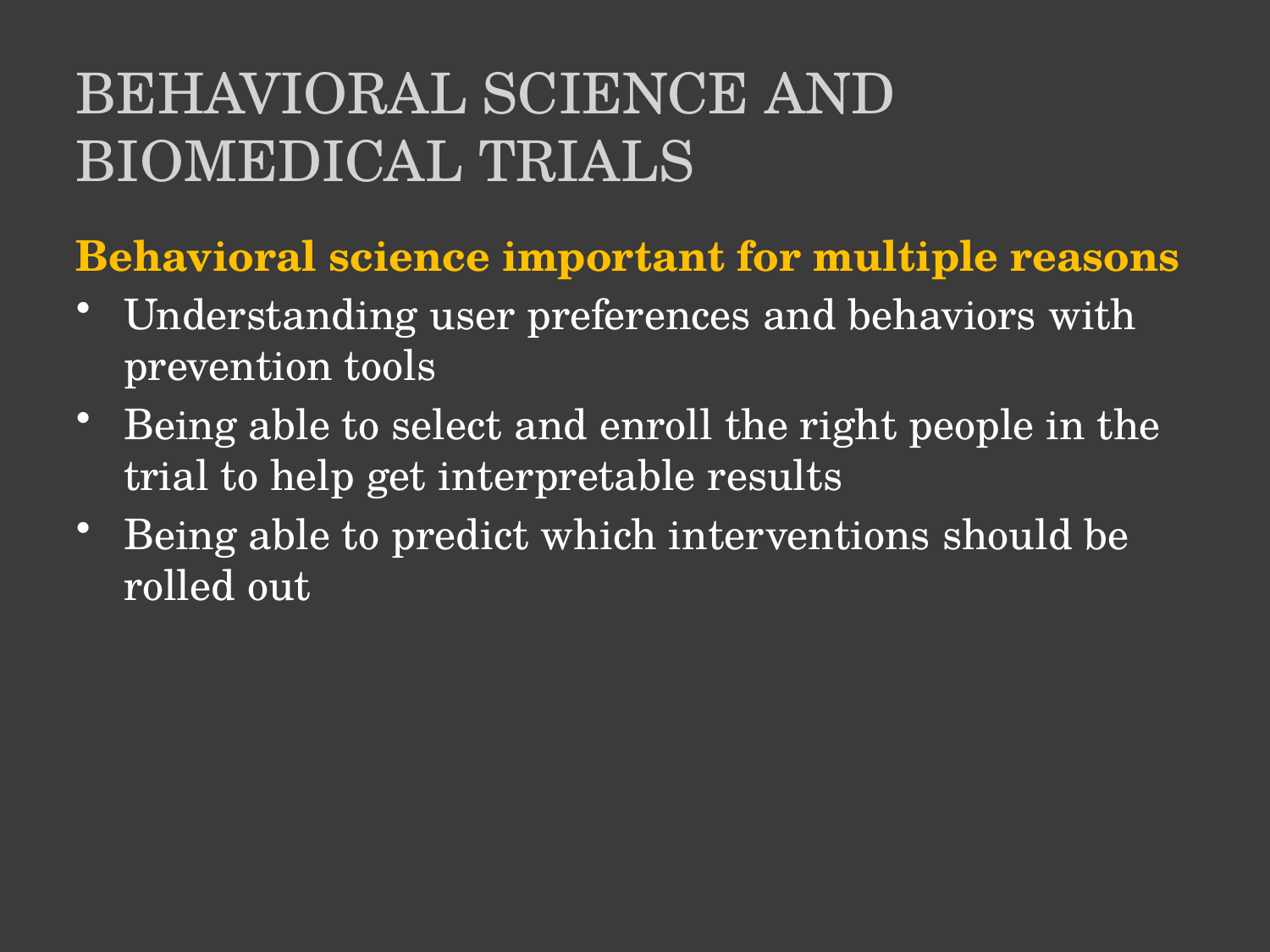

# Behavioral science and biomedical trials
Behavioral science important for multiple reasons
Understanding user preferences and behaviors with prevention tools
Being able to select and enroll the right people in the trial to help get interpretable results
Being able to predict which interventions should be rolled out